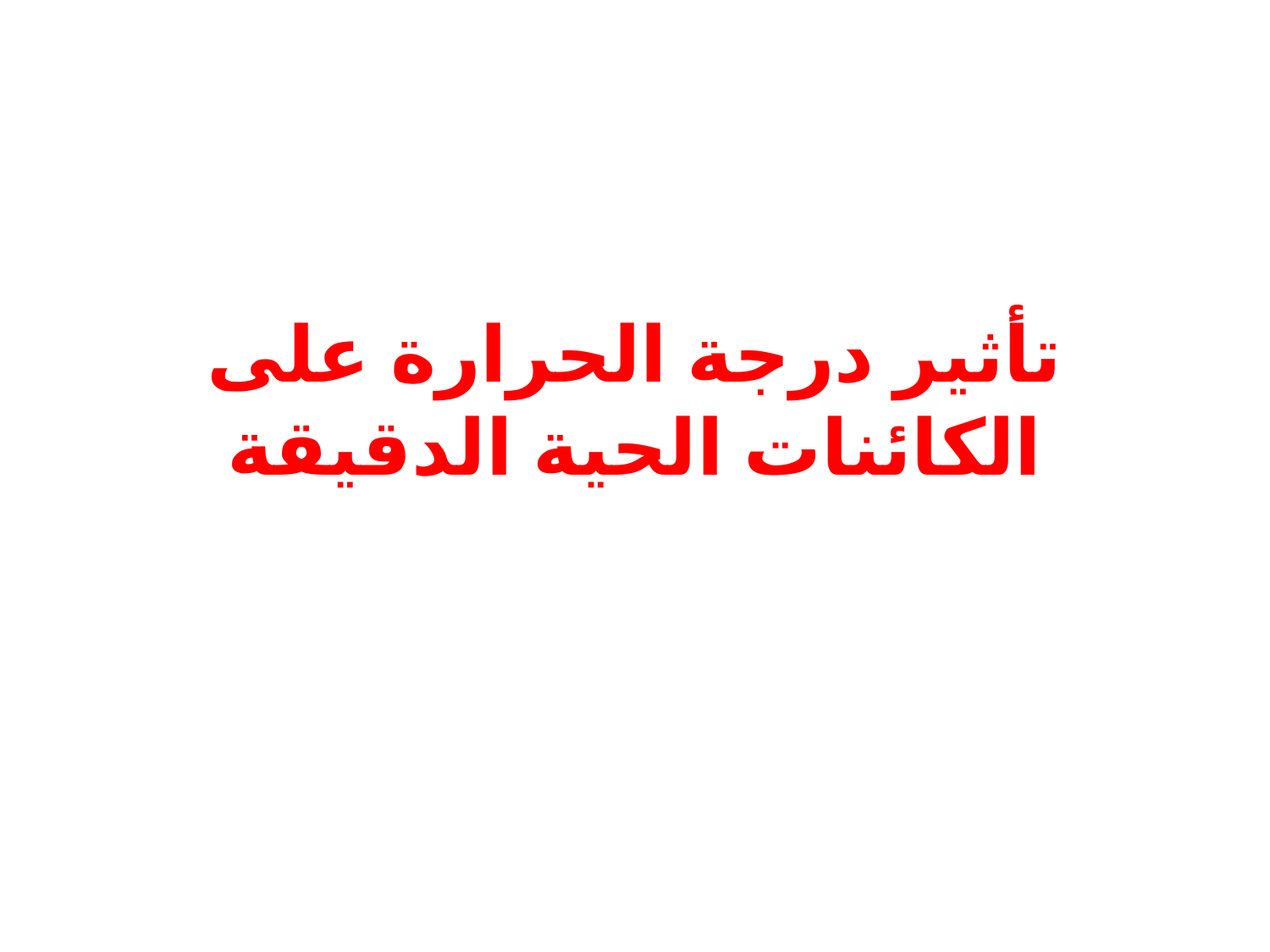

# تأثير درجة الحرارة على الكائنات الحية الدقيقة